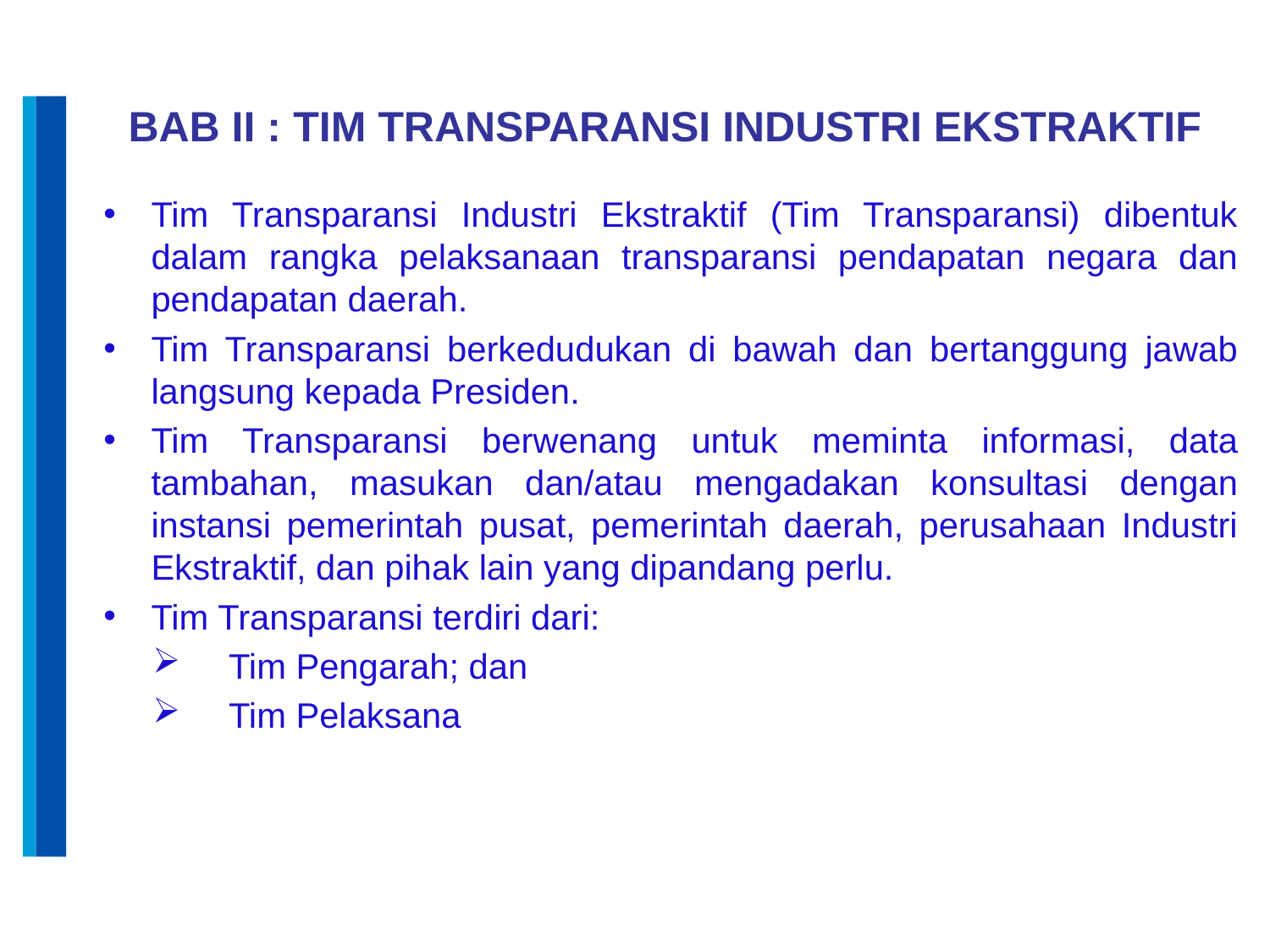

BAB II : TIM TRANSPARANSI INDUSTRI EKSTRAKTIF

Tim Transparansi Industri Ekstraktif (Tim Transparansi) dibentuk dalam rangka pelaksanaan transparansi pendapatan negara dan pendapatan daerah.
Tim Transparansi berkedudukan di bawah dan bertanggung jawab langsung kepada Presiden.
Tim Transparansi berwenang untuk meminta informasi, data tambahan, masukan dan/atau mengadakan konsultasi dengan instansi pemerintah pusat, pemerintah daerah, perusahaan Industri Ekstraktif, dan pihak lain yang dipandang perlu.
Tim Transparansi terdiri dari:
Tim Pengarah; dan
Tim Pelaksana